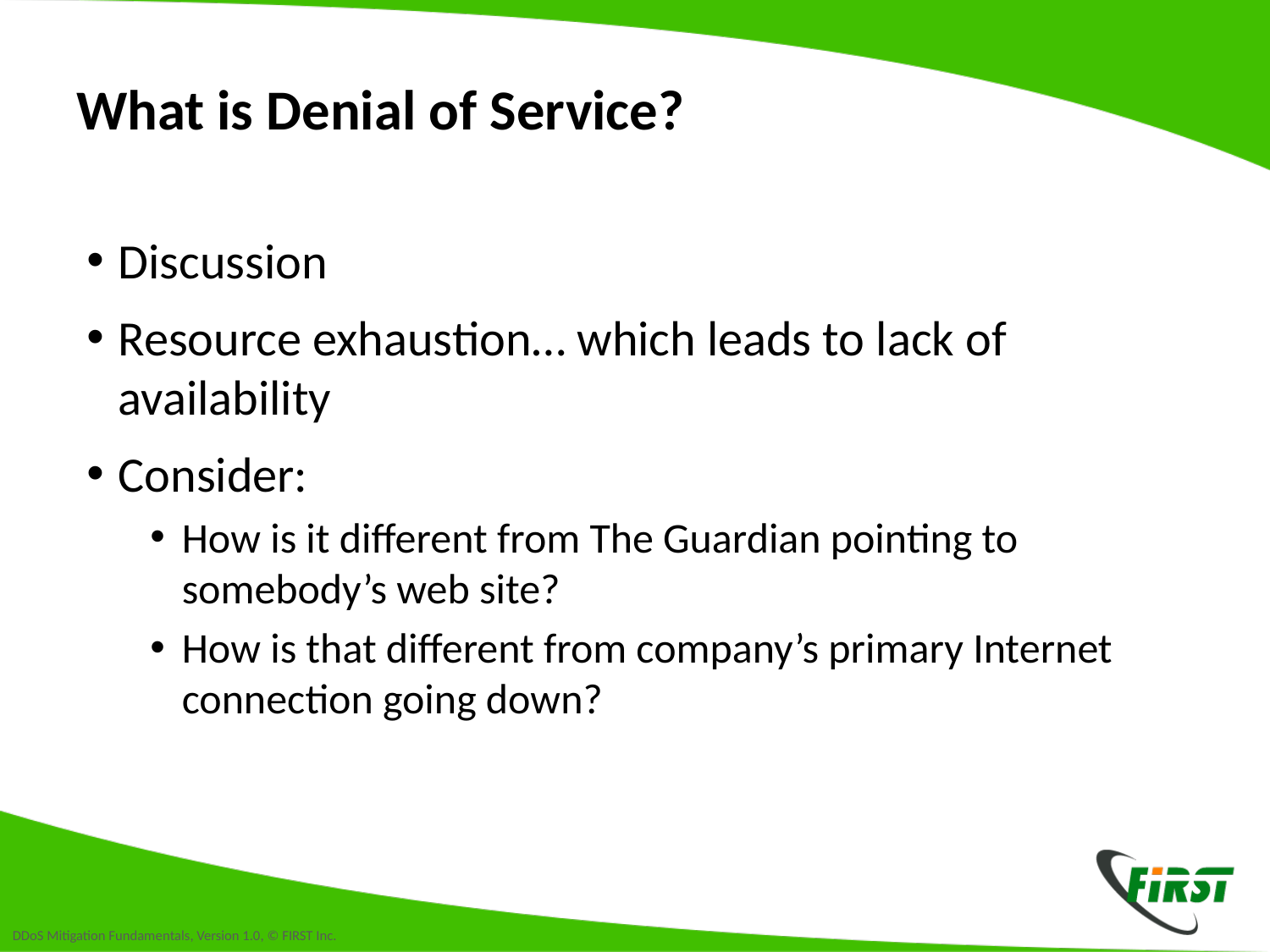

# What is Denial of Service?
Discussion
Resource exhaustion… which leads to lack of availability
Consider:
How is it different from The Guardian pointing to somebody’s web site?
How is that different from company’s primary Internet connection going down?